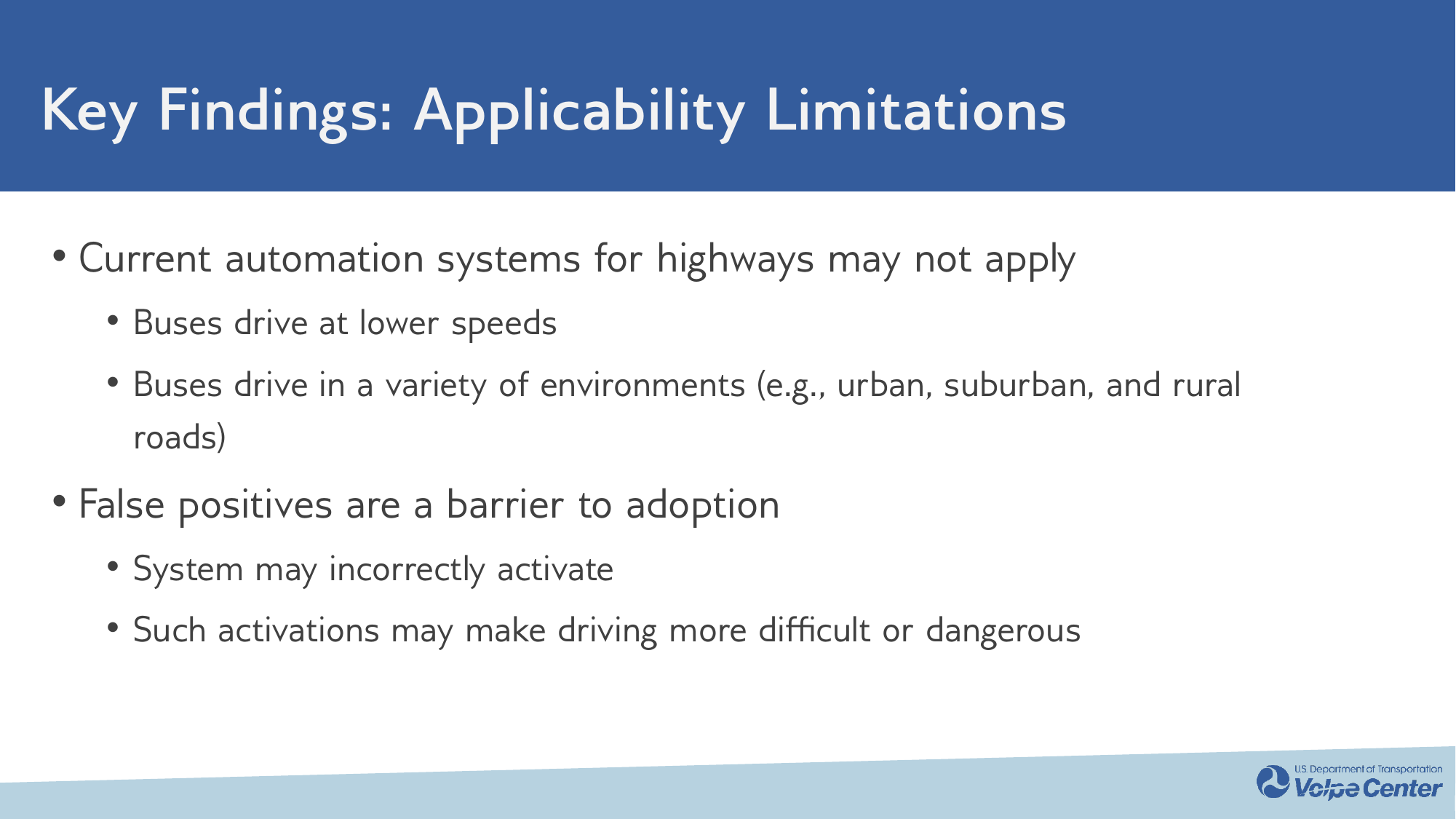

# Key Findings: Applicability Limitations
Current automation systems for highways may not apply
Buses drive at lower speeds
Buses drive in a variety of environments (e.g., urban, suburban, and rural roads)
False positives are a barrier to adoption
System may incorrectly activate
Such activations may make driving more difficult or dangerous